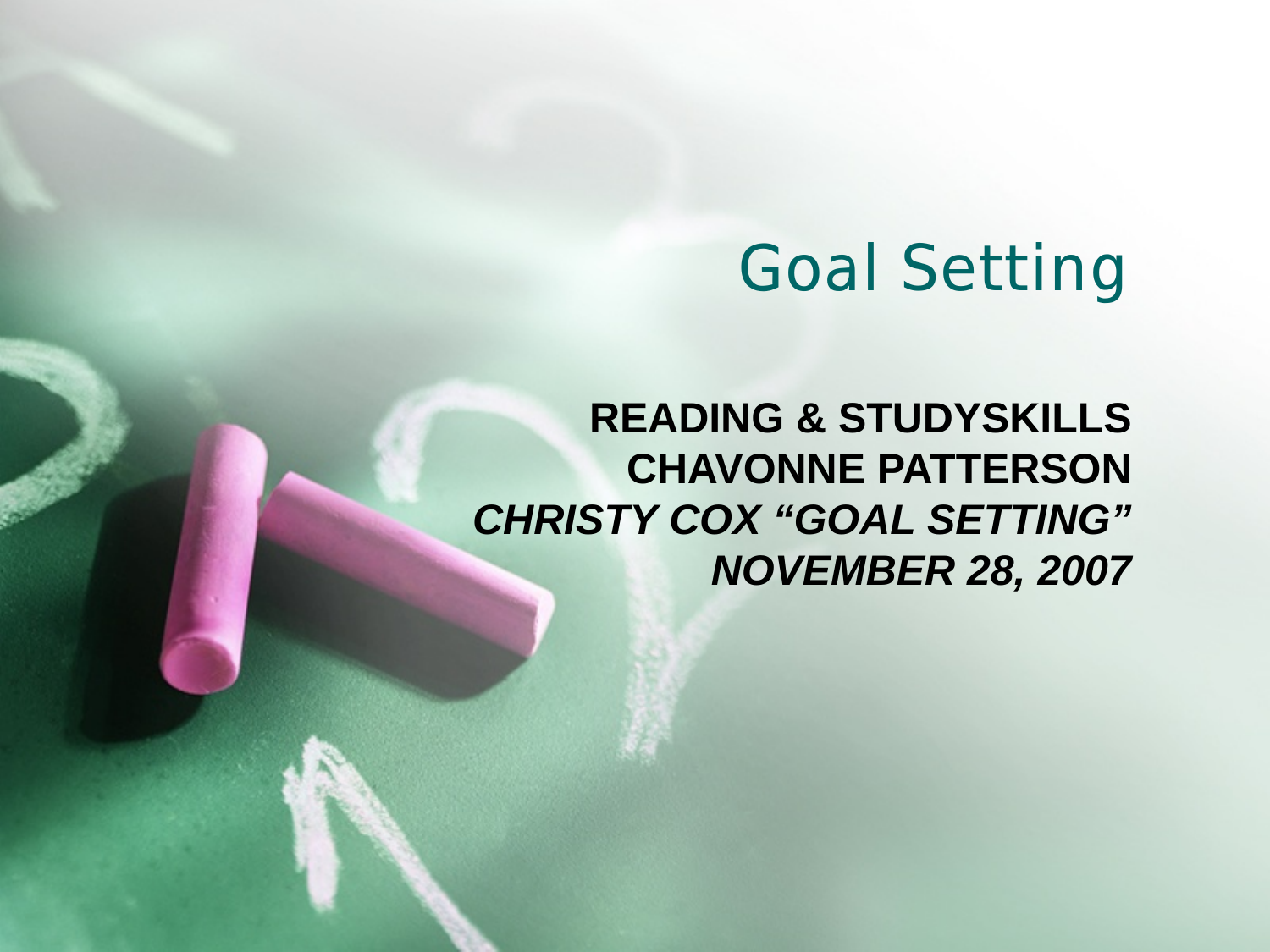

# Goal Setting
READING & STUDYSKILLS
CHAVONNE PATTERSON
CHRISTY COX “GOAL SETTING”
NOVEMBER 28, 2007